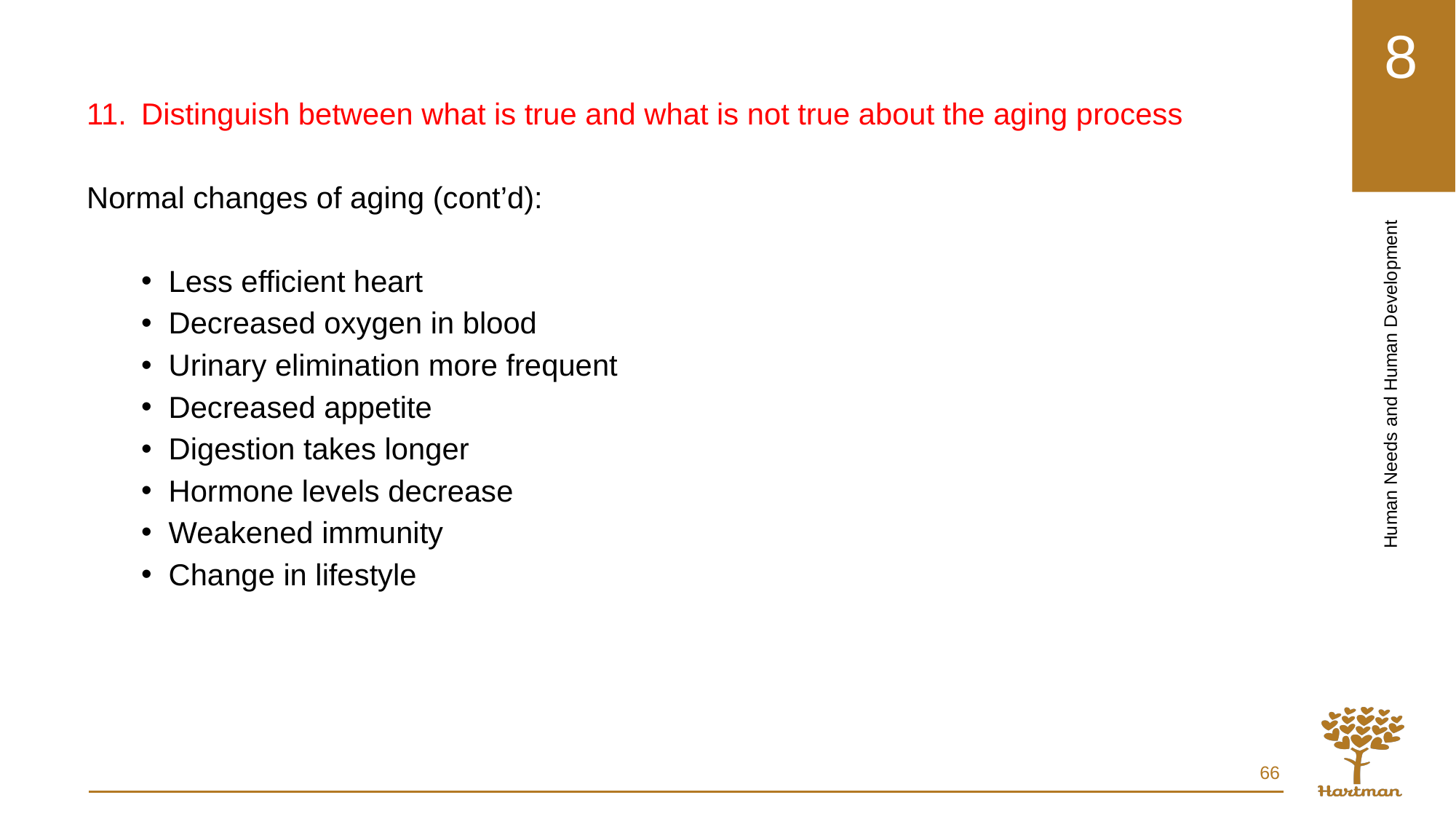

Distinguish between what is true and what is not true about the aging process

Normal changes of aging (cont’d):

Less efficient heart
Decreased oxygen in blood
Urinary elimination more frequent
Decreased appetite
Digestion takes longer
Hormone levels decrease
Weakened immunity
Change in lifestyle

66